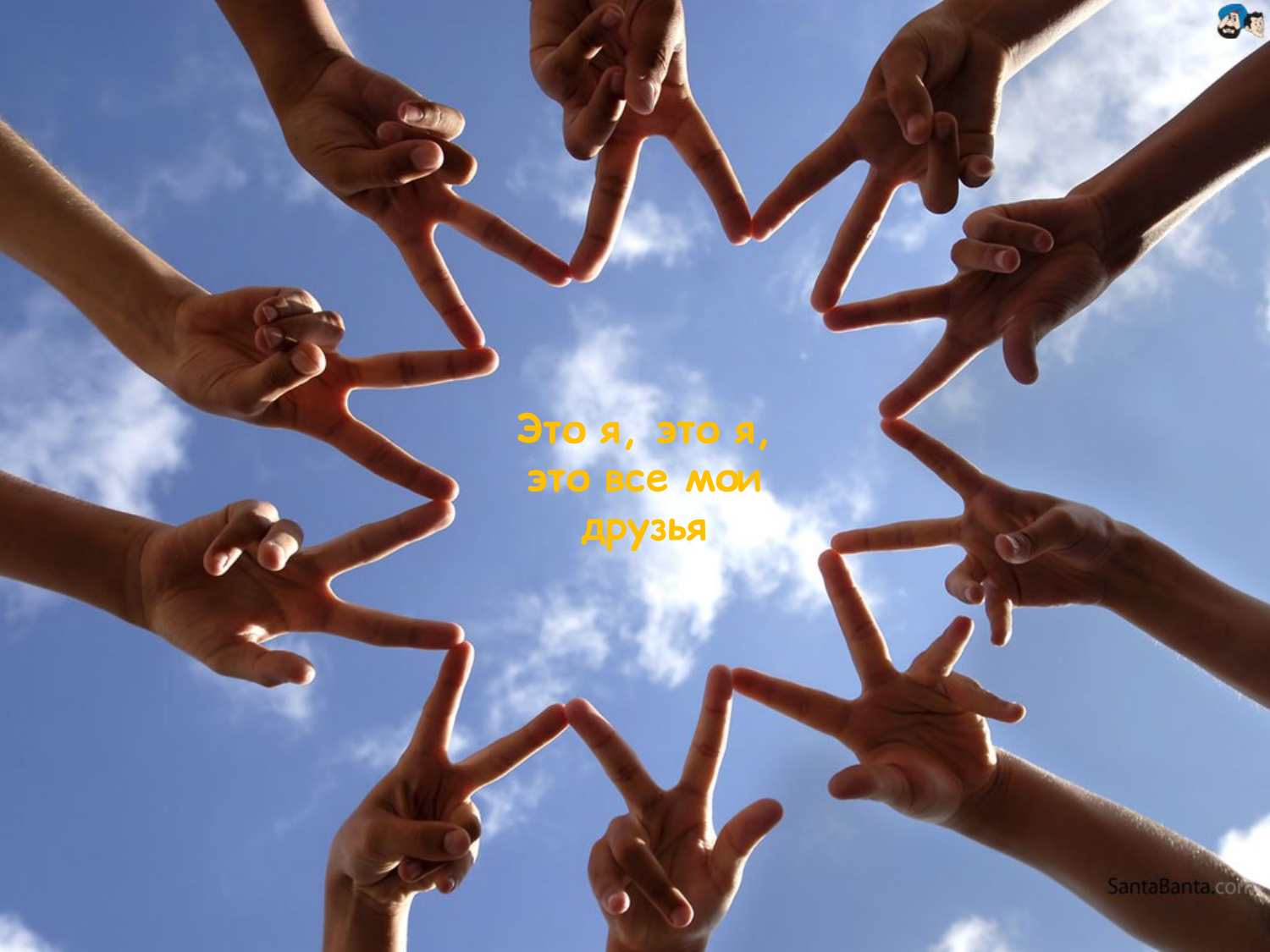

# Это я, это я, это все мои друзья